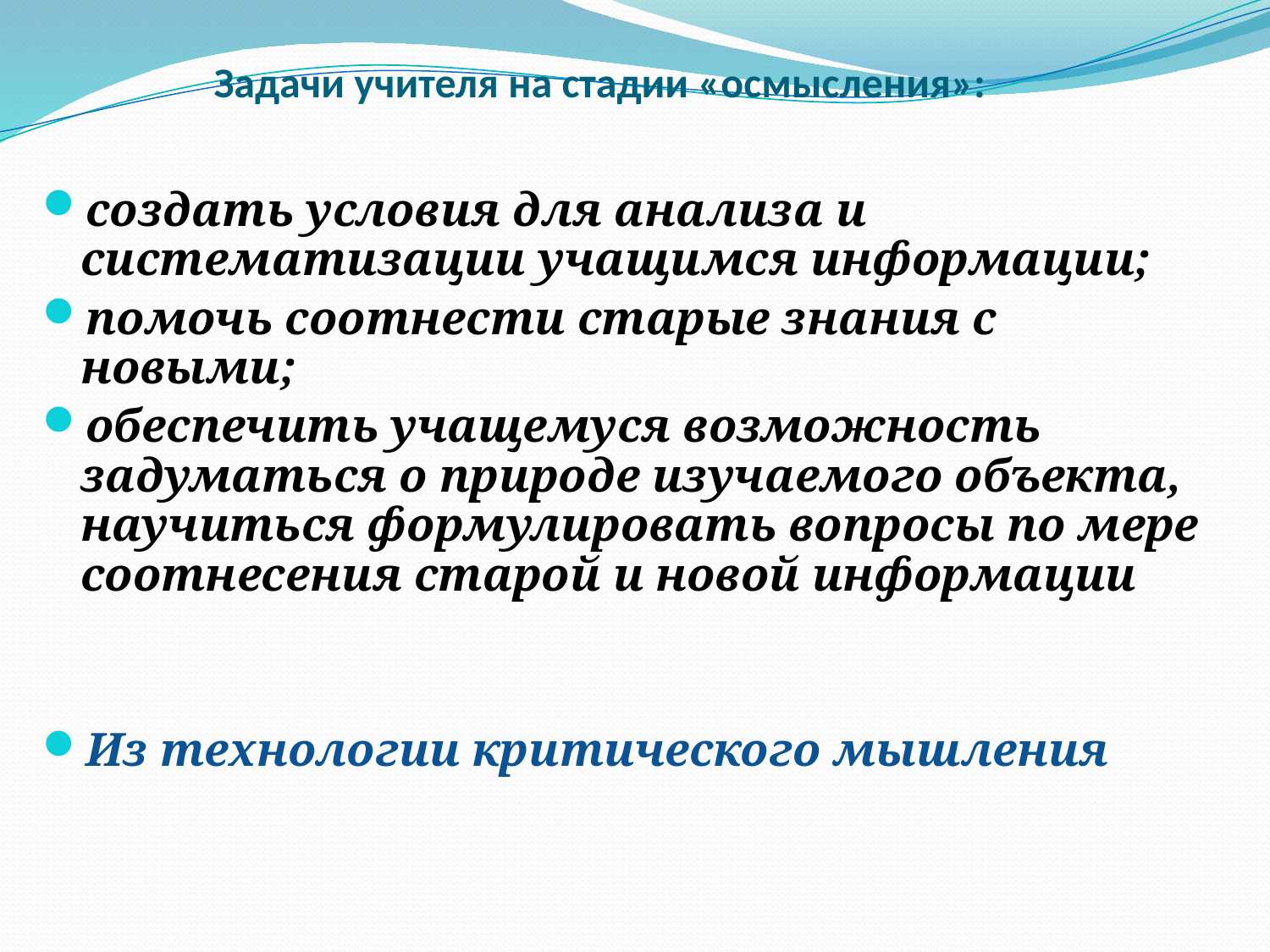

# Задачи учителя на стадии «осмысления»:

создать условия для анализа и систематизации учащимся информации;
помочь соотнести старые знания с новыми;
обеспечить учащемуся возможность задуматься о природе изучаемого объекта, научиться формулировать вопросы по мере соотнесения старой и новой информации

Из технологии критического мышления